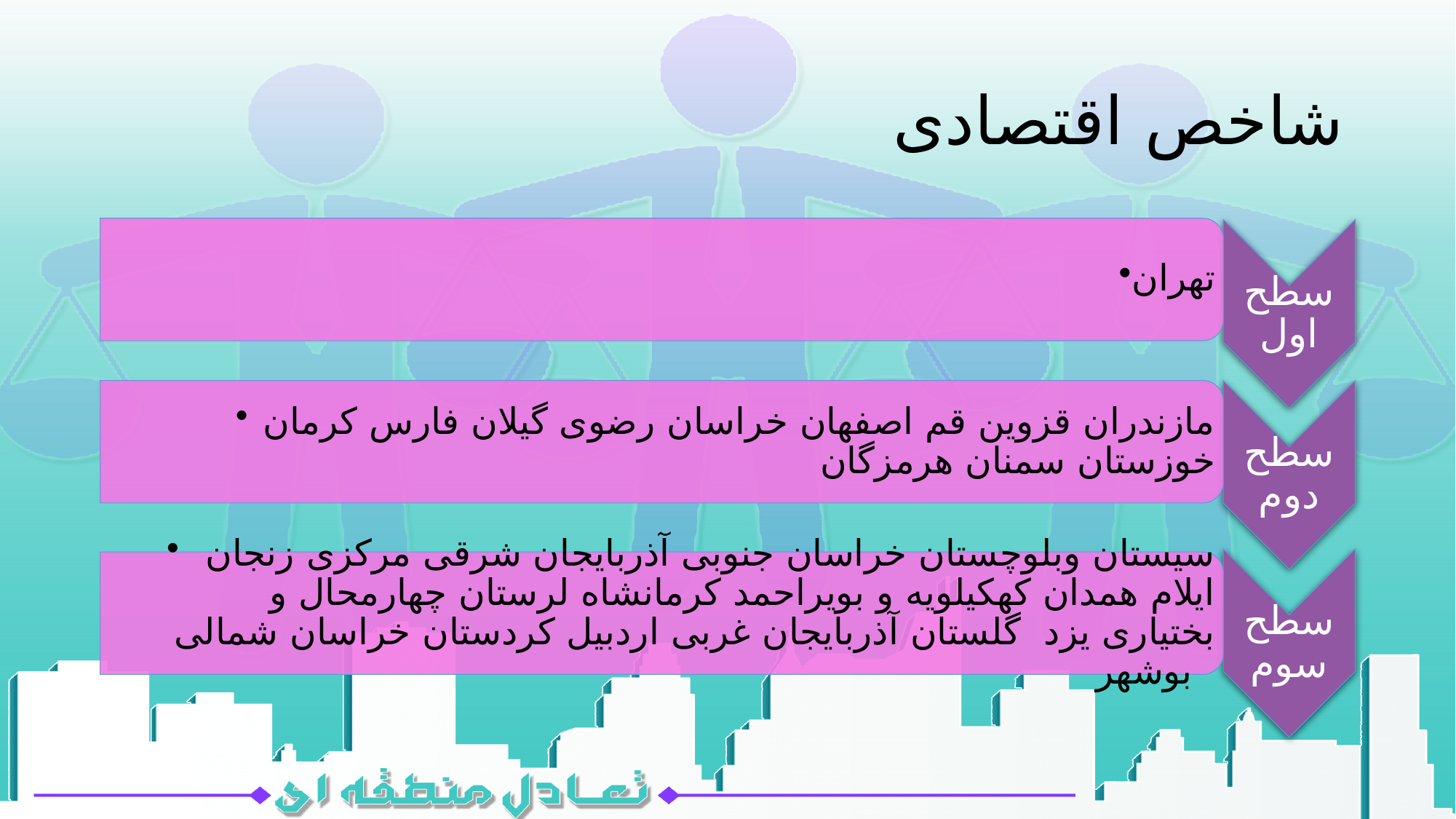

# شاخص اقتصادی
سطح اول
تهران
سطح دوم
مازندران قزوین قم اصفهان خراسان رضوی گیلان فارس کرمان خوزستان سمنان هرمزگان
سطح سوم
 سیستان وبلوچستان خراسان جنوبی آذربایجان شرقی مرکزی زنجان ایلام همدان کهکیلویه و بویراحمد کرمانشاه لرستان چهارمحال و بختیاری یزد  گلستان آذربایجان غربی اردبیل کردستان خراسان شمالی بوشهر